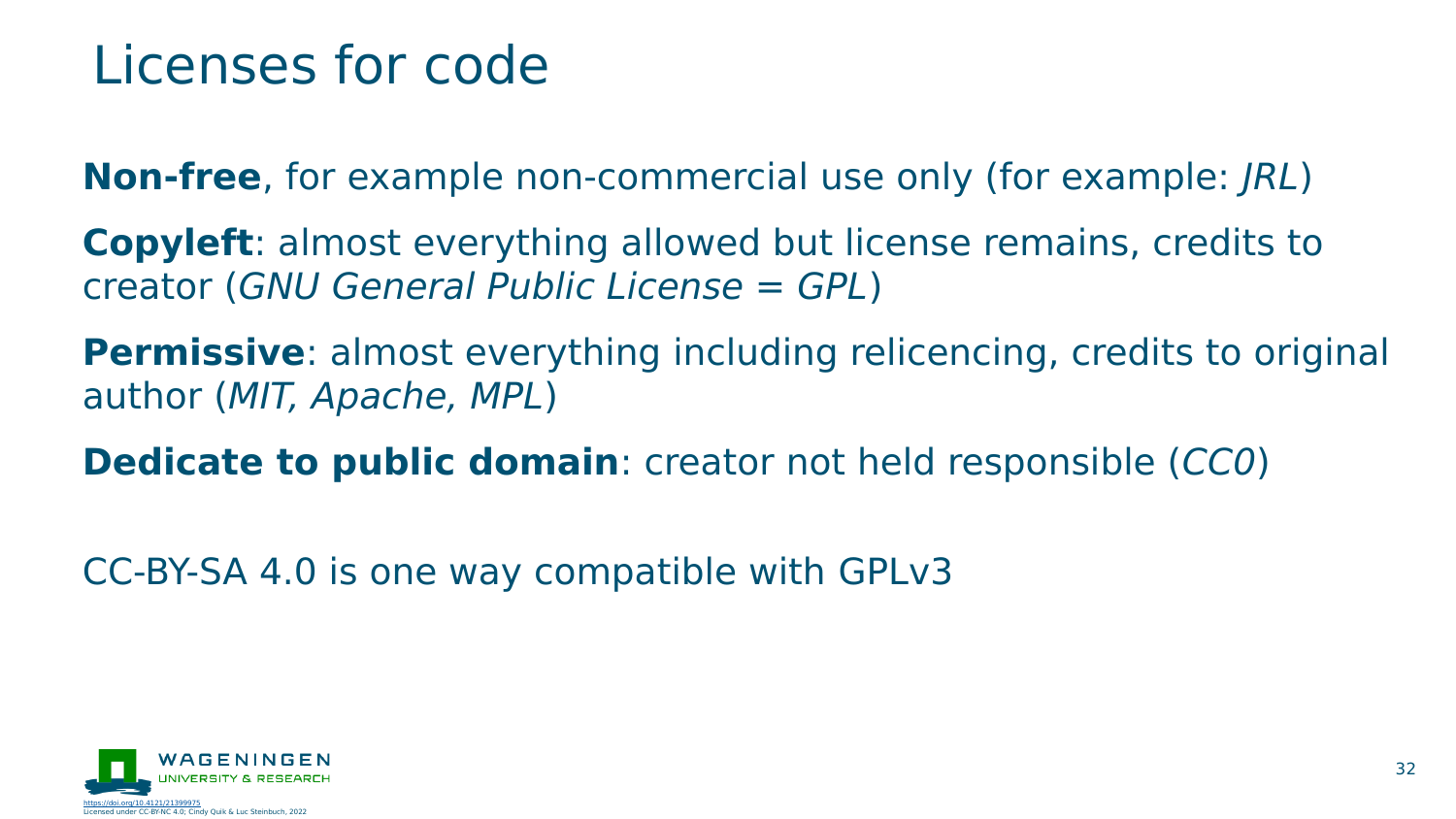

# Licenses for code
Non-free, for example non-commercial use only (for example: JRL)
Copyleft: almost everything allowed but license remains, credits to creator (GNU General Public License = GPL)
Permissive: almost everything including relicencing, credits to original author (MIT, Apache, MPL)
Dedicate to public domain: creator not held responsible (CC0)
CC-BY-SA 4.0 is one way compatible with GPLv3

32